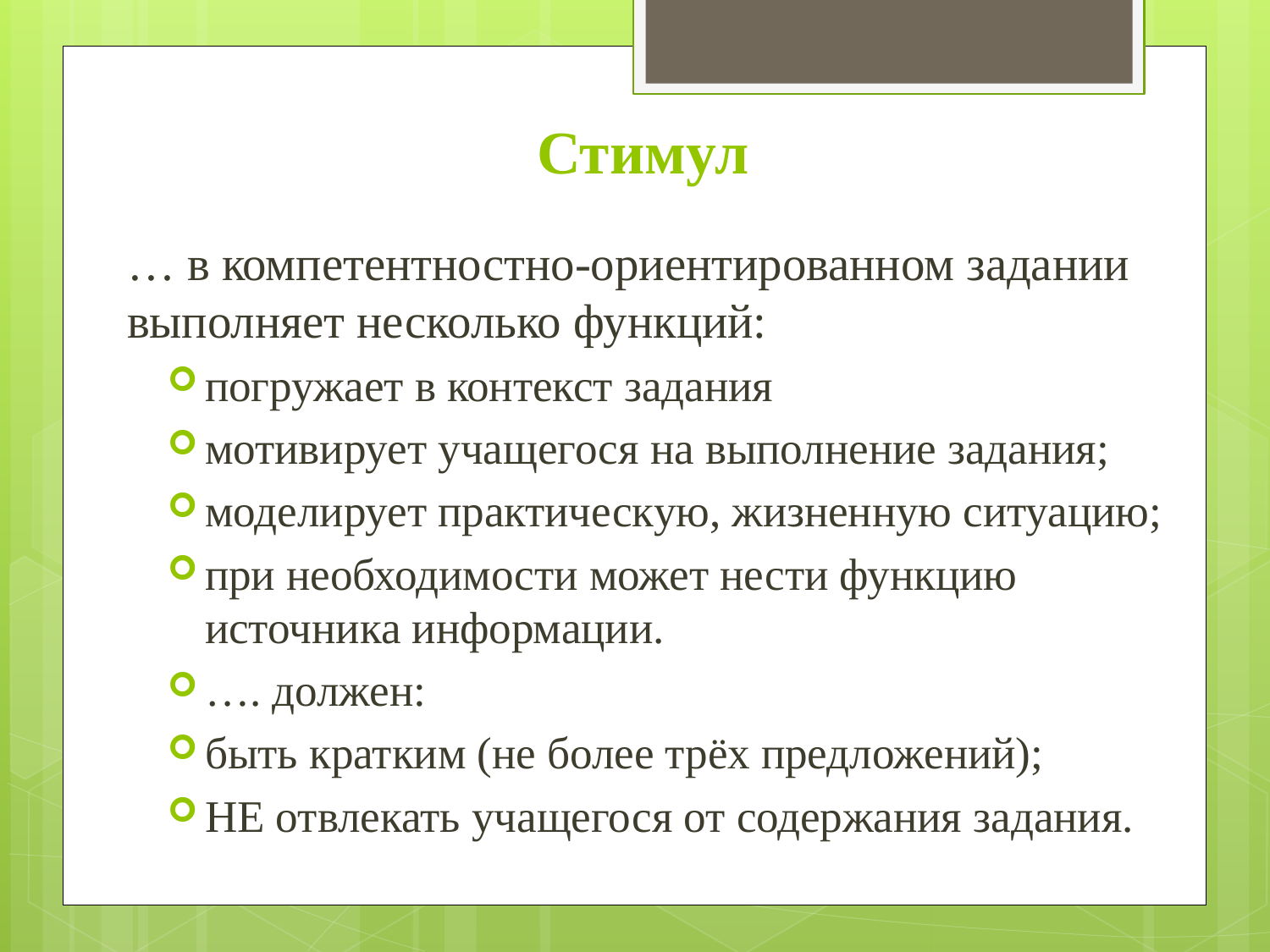

# Стимул
… в компетентностно-ориентированном задании выполняет несколько функций:
погружает в контекст задания
мотивирует учащегося на выполнение задания;
моделирует практическую, жизненную ситуацию;
при необходимости может нести функцию источника информации.
…. должен:
быть кратким (не более трёх предложений);
НЕ отвлекать учащегося от содержания задания.